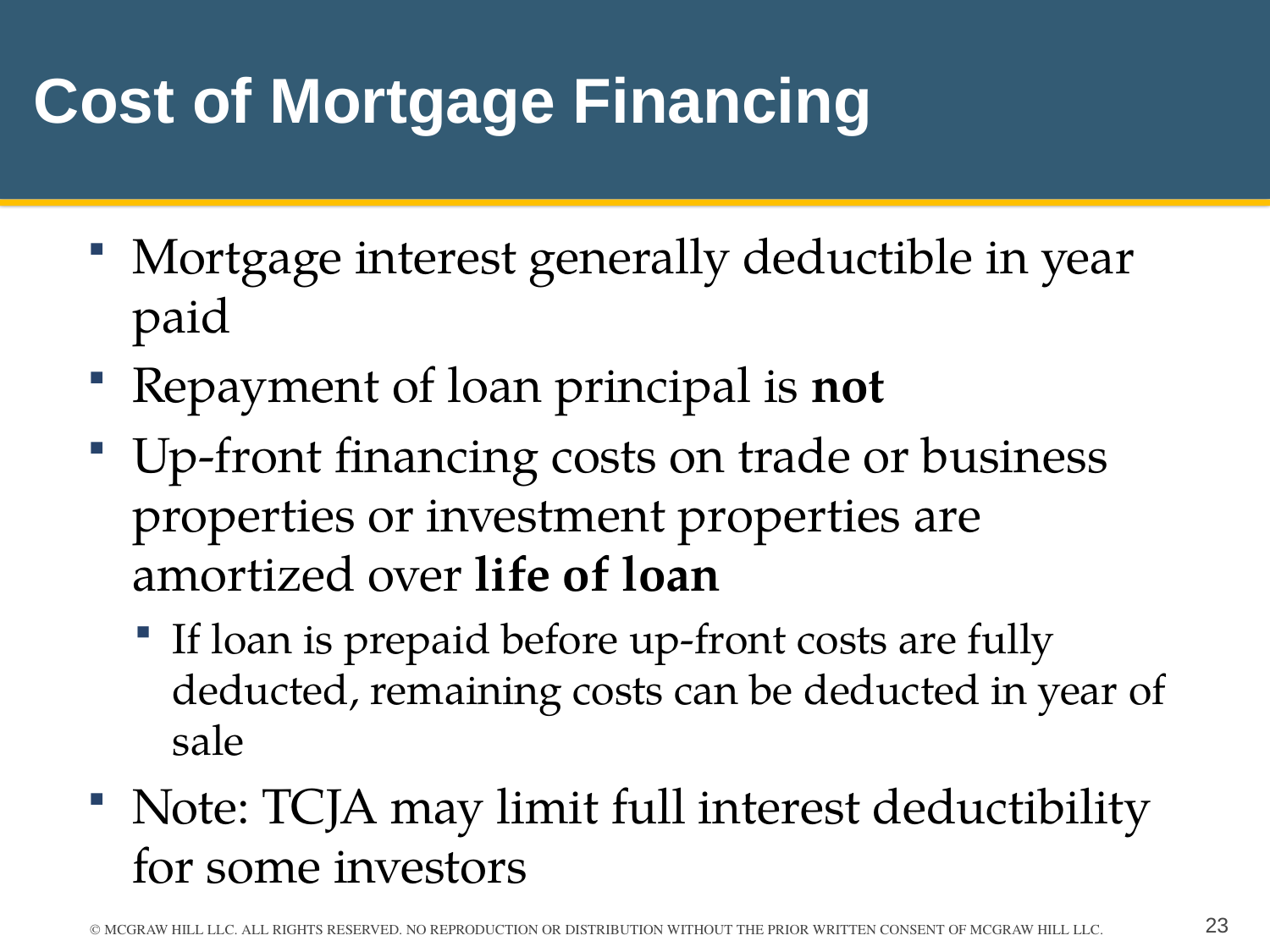

# Cost of Mortgage Financing
Mortgage interest generally deductible in year paid
Repayment of loan principal is not
Up-front financing costs on trade or business properties or investment properties are amortized over life of loan
If loan is prepaid before up-front costs are fully deducted, remaining costs can be deducted in year of sale
Note: TCJA may limit full interest deductibility for some investors
© MCGRAW HILL LLC. ALL RIGHTS RESERVED. NO REPRODUCTION OR DISTRIBUTION WITHOUT THE PRIOR WRITTEN CONSENT OF MCGRAW HILL LLC.
23